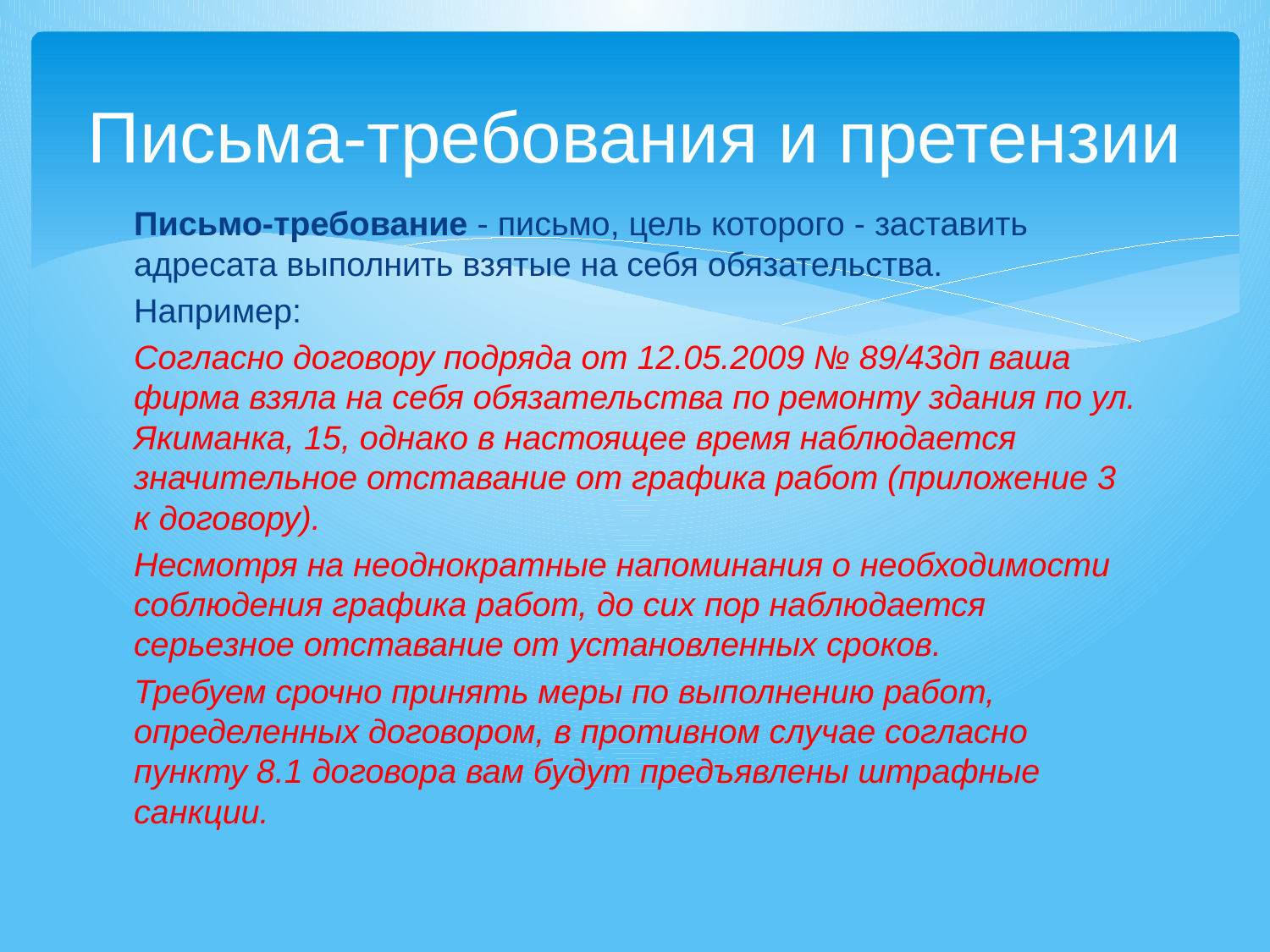

# Письма-требования и претензии
Письмо-требование - письмо, цель которого - заставить адресата выполнить взятые на себя обязательства.
На­пример:
Согласно договору подряда от 12.05.2009 № 89/43дп ваша фирма взяла на себя обязательства по ремонту здания по ул. Якиманка, 15, однако в настоящее время наблюдается значительное отставание от графика работ (приложение 3 к договору).
Несмотря на неоднократные напоминания о необходимости соблюдения графика работ, до сих пор наблюдается серьезное отставание от установленных сроков.
Требуем срочно принять меры по выполнению работ, определенных договором, в противном случае согласно пункту 8.1 договора вам будут предъявлены штрафные санкции.